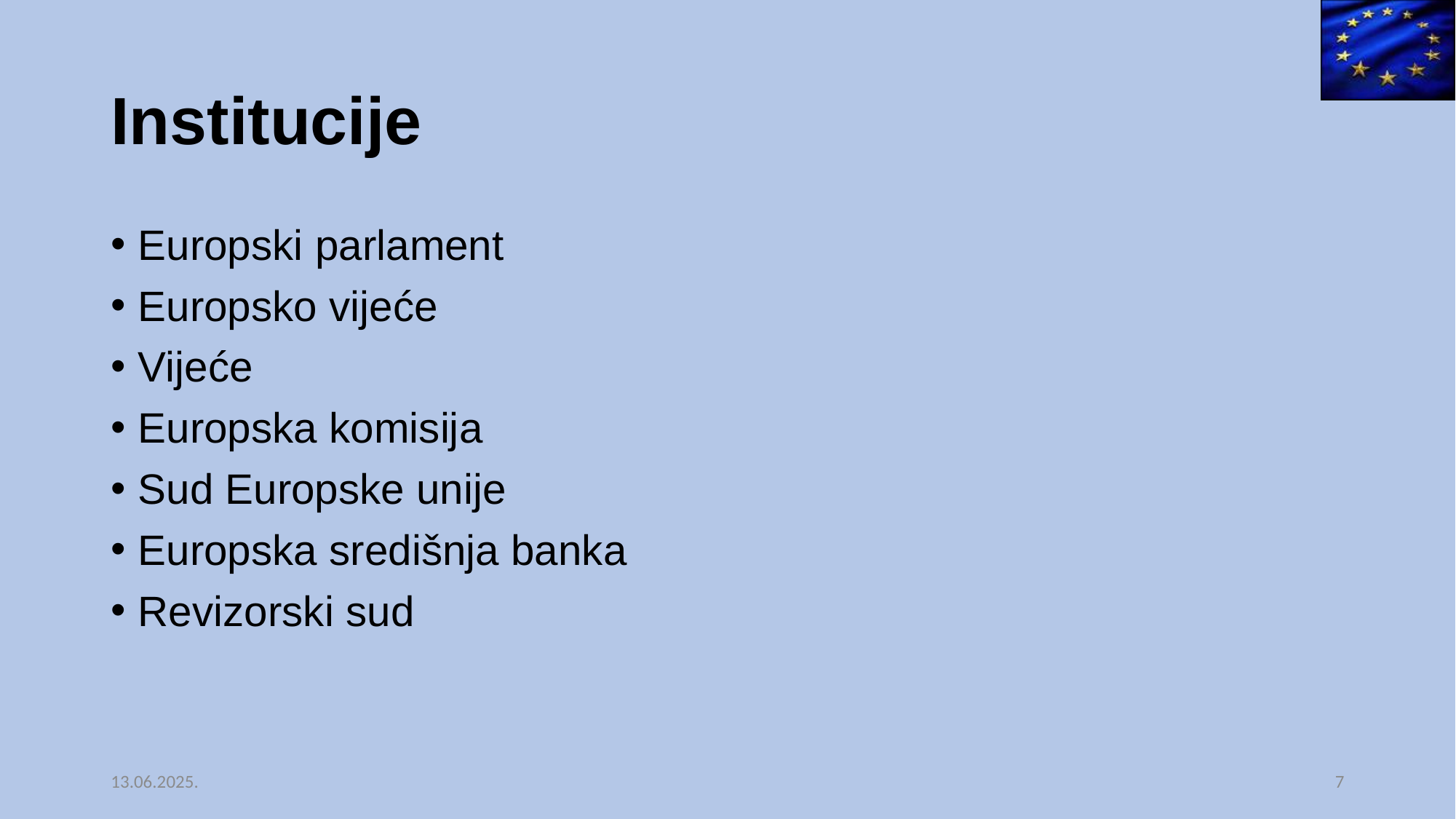

# Institucije
Europski parlament
Europsko vijeće
Vijeće
Europska komisija
Sud Europske unije
Europska središnja banka
Revizorski sud
13.06.2025.
7